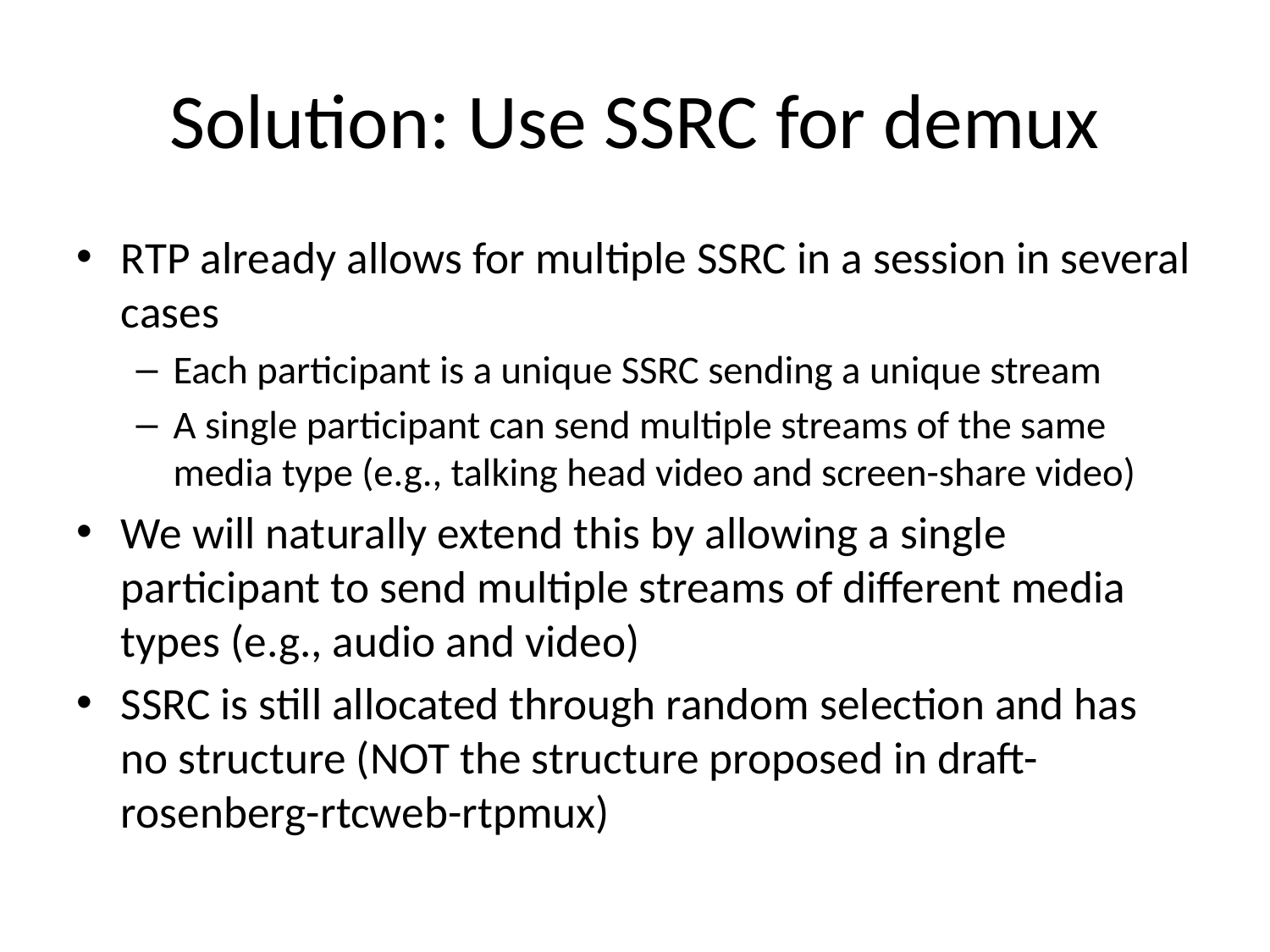

# Solution: Use SSRC for demux
RTP already allows for multiple SSRC in a session in several cases
Each participant is a unique SSRC sending a unique stream
A single participant can send multiple streams of the same media type (e.g., talking head video and screen-share video)
We will naturally extend this by allowing a single participant to send multiple streams of different media types (e.g., audio and video)
SSRC is still allocated through random selection and has no structure (NOT the structure proposed in draft-rosenberg-rtcweb-rtpmux)